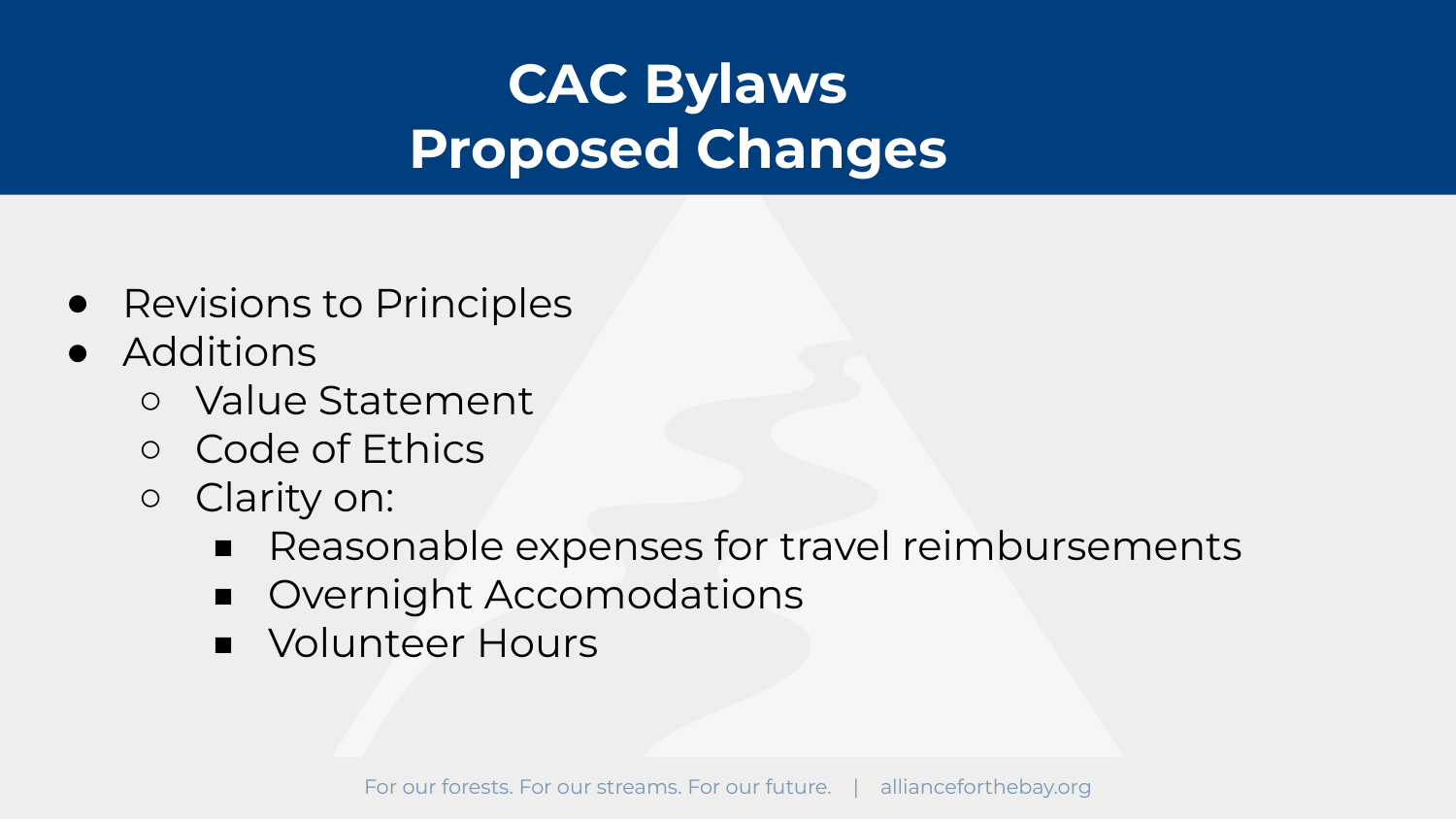

CAC Bylaws
Proposed Changes

Revisions to Principles
Additions
Value Statement
Code of Ethics
Clarity on:
Reasonable expenses for travel reimbursements
Overnight Accomodations
Volunteer Hours